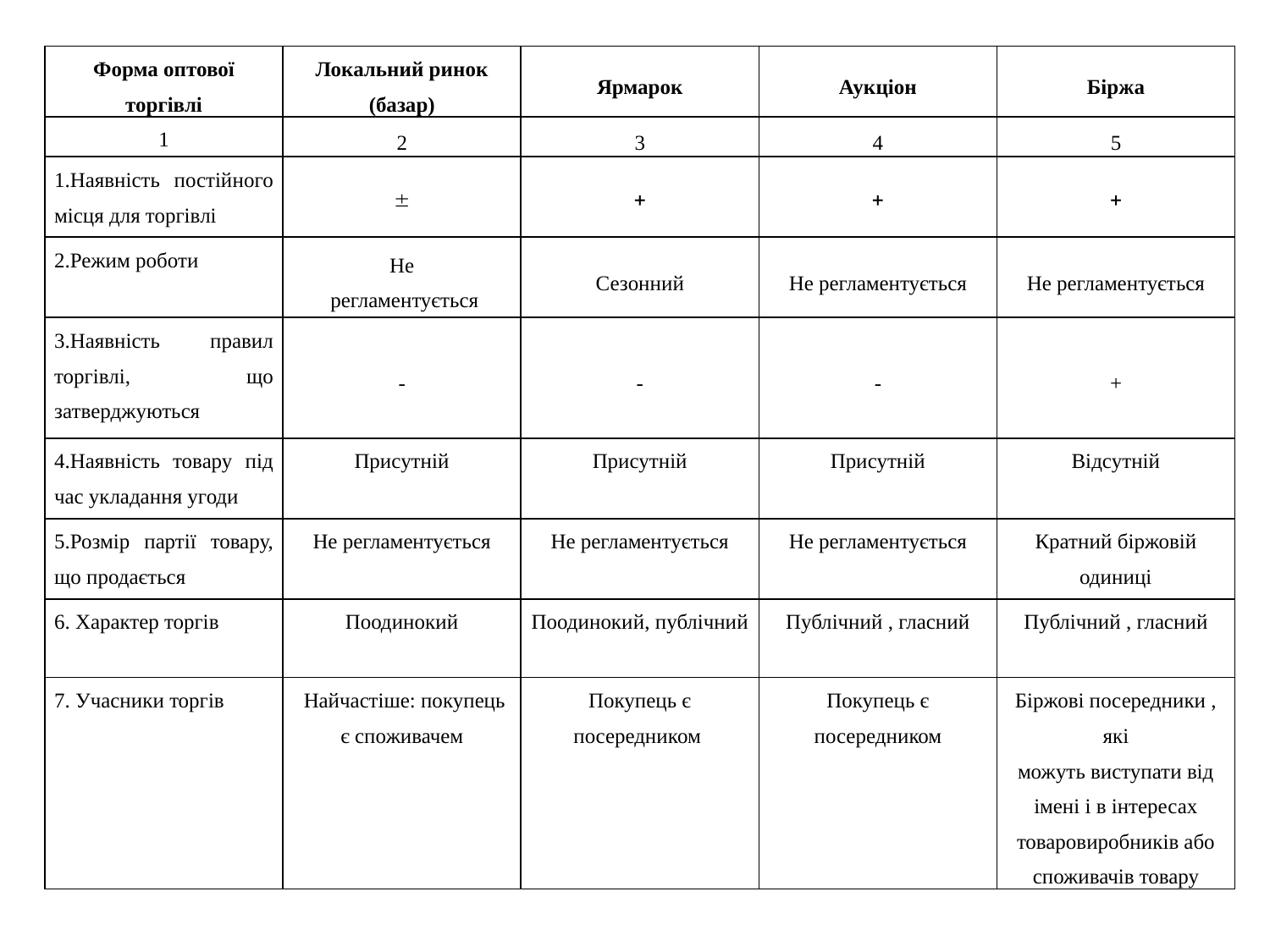

| Форма оптової торгівлі | Локальний ринок (базар) | Ярмарок | Аукціон | Біржа |
| --- | --- | --- | --- | --- |
| 1 | 2 | 3 | 4 | 5 |
| 1.Наявність постійного місця для торгівлі | ± | + | + | + |
| 2.Режим роботи | Не регламентується | Сезонний | Не регламентується | Не регламентується |
| 3.Наявність правил торгівлі, що затверджуються | - | - | - | + |
| 4.Наявність товару під час укладання угоди | Присутній | Присутній | Присутній | Відсутній |
| 5.Розмір партії товару, що продається | Не регламентується | Не регламентується | Не регламентується | Кратний біржовій одиниці |
| 6. Характер торгів | Поодинокий | Поодинокий, публічний | Публічний , гласний | Публічний , гласний |
| 7. Учасники торгів | Найчастіше: покупець є споживачем | Покупець є посередником | Покупець є посередником | Біржові посередники , які можуть виступати від імені і в інтересах товаровиробників або споживачів товару |